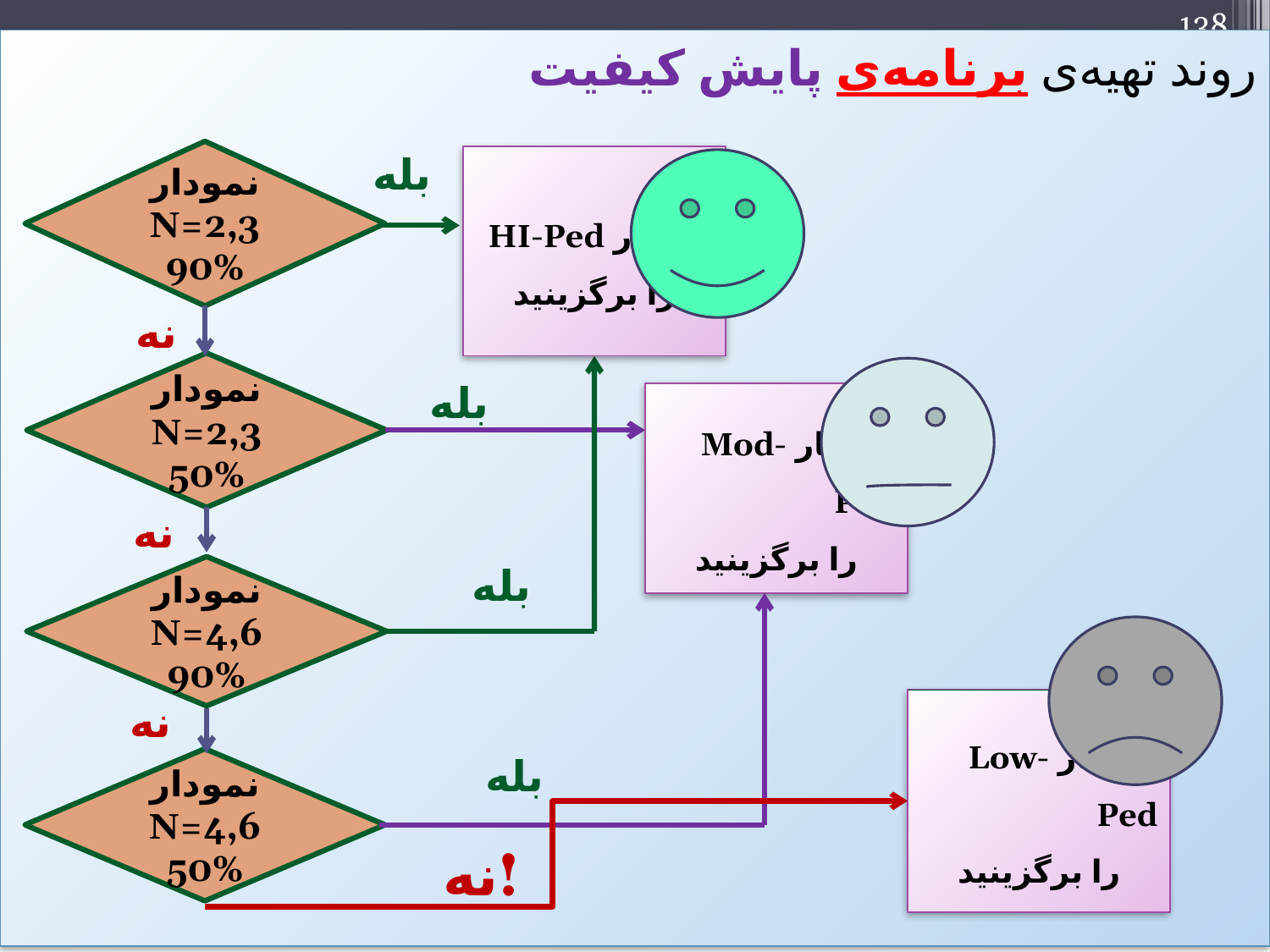

138
روند تهیه‌ی برنامه‌ی پایش کیفیت
نمودار N=2,3 90%
بله
راهکار HI-Ped
را برگزینید

نه
نمودار N=2,3 50%

بله
راهکار Mod-Ped
را برگزینید
نه
بله
نمودار N=4,6 90%

نه
راهکار Low-Ped
را برگزینید
بله
نمودار N=4,6 50%
نه!